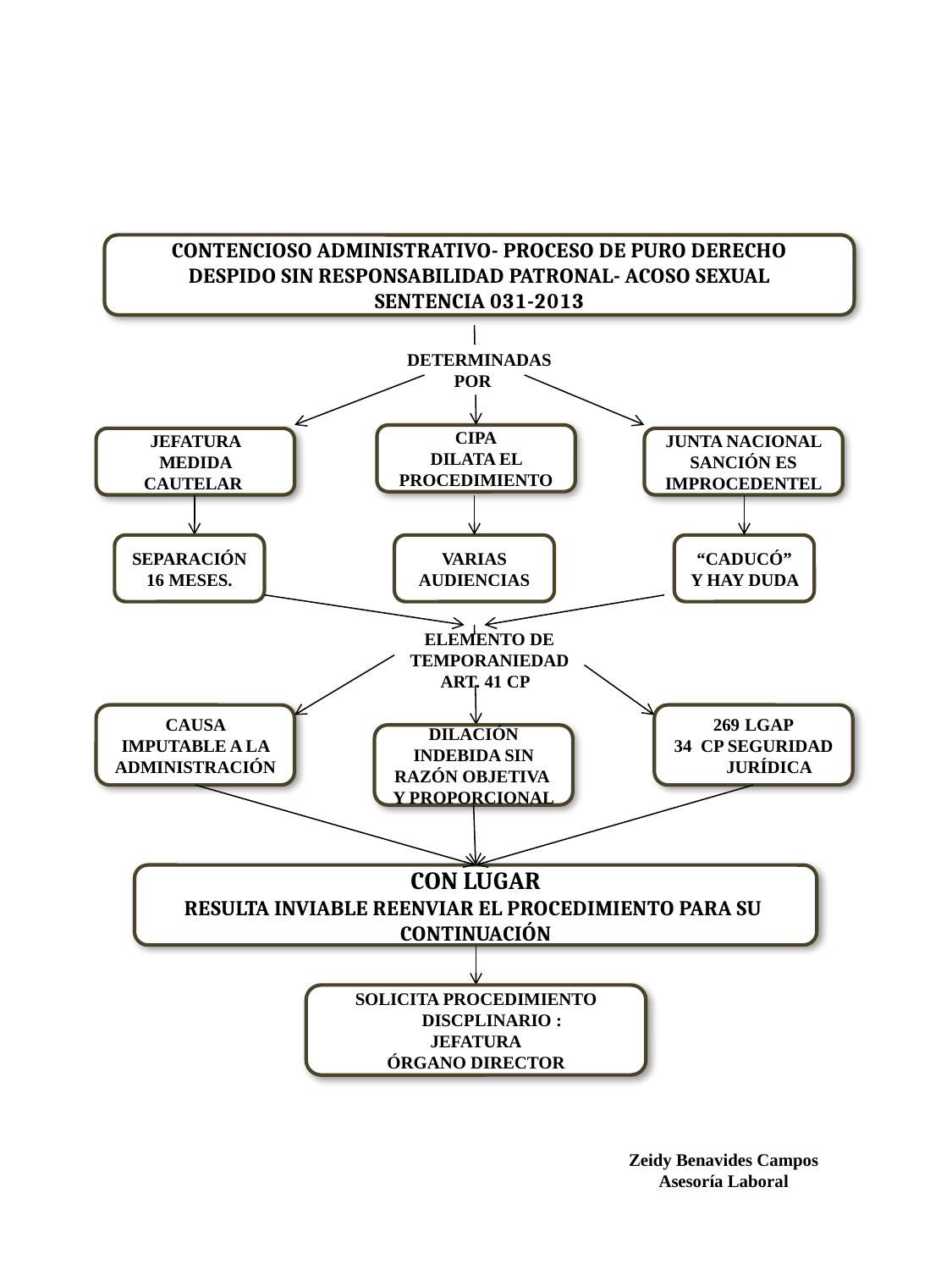

CONTENCIOSO ADMINISTRATIVO- PROCESO DE PURO DERECHO
DESPIDO SIN RESPONSABILIDAD PATRONAL- ACOSO SEXUAL
SENTENCIA 031-2013

DETERMINADAS POR
CIPA
DILATA EL PROCEDIMIENTO
JEFATURA MEDIDA CAUTELAR
JUNTA NACIONAL SANCIÓN ES IMPROCEDENTEL
SEPARACIÓN
16 MESES.
VARIAS AUDIENCIAS
“CADUCÓ”
Y HAY DUDA
ELEMENTO DE TEMPORANIEDAD
ART. 41 CP
CAUSA IMPUTABLE A LA ADMINISTRACIÓN

LGAP
34  CP SEGURIDAD JURÍDICA

DILACIÓN INDEBIDA SIN RAZÓN OBJETIVA  Y PROPORCIONAL

CON LUGAR
RESULTA INVIABLE REENVIAR EL PROCEDIMIENTO PARA SU  CONTINUACIÓN
SOLICITA PROCEDIMIENTO DISCPLINARIO :
JEFATURA
ÓRGANO DIRECTOR
Zeidy Benavides Campos
Asesoría Laboral